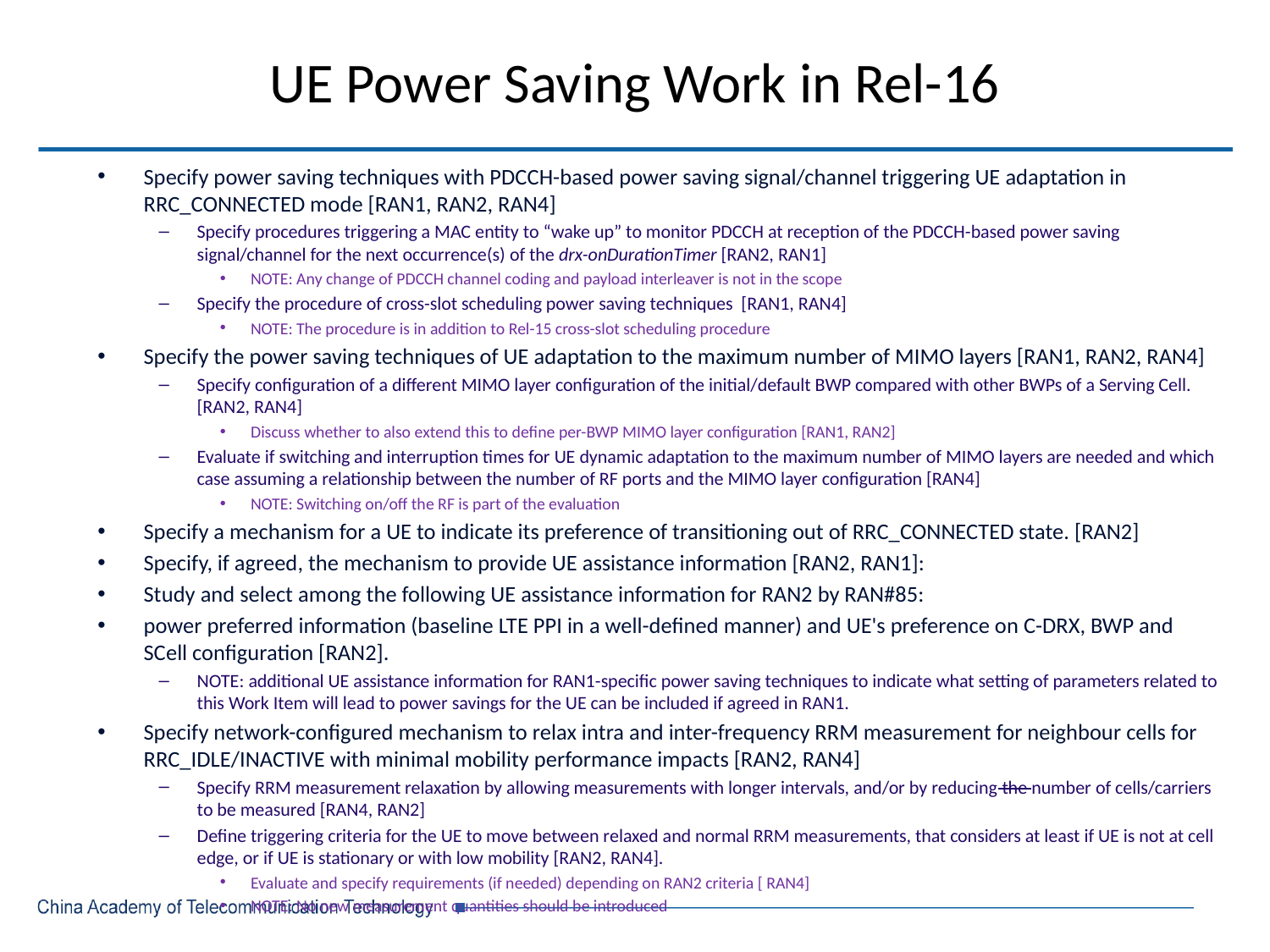

# UE Power Saving Work in Rel-16
Specify power saving techniques with PDCCH-based power saving signal/channel triggering UE adaptation in RRC_CONNECTED mode [RAN1, RAN2, RAN4]
Specify procedures triggering a MAC entity to “wake up” to monitor PDCCH at reception of the PDCCH-based power saving signal/channel for the next occurrence(s) of the drx-onDurationTimer [RAN2, RAN1]
NOTE: Any change of PDCCH channel coding and payload interleaver is not in the scope
Specify the procedure of cross-slot scheduling power saving techniques  [RAN1, RAN4]
NOTE: The procedure is in addition to Rel-15 cross-slot scheduling procedure
Specify the power saving techniques of UE adaptation to the maximum number of MIMO layers [RAN1, RAN2, RAN4]
Specify configuration of a different MIMO layer configuration of the initial/default BWP compared with other BWPs of a Serving Cell.  [RAN2, RAN4]
Discuss whether to also extend this to define per-BWP MIMO layer configuration [RAN1, RAN2]
Evaluate if switching and interruption times for UE dynamic adaptation to the maximum number of MIMO layers are needed and which case assuming a relationship between the number of RF ports and the MIMO layer configuration [RAN4]
NOTE: Switching on/off the RF is part of the evaluation
Specify a mechanism for a UE to indicate its preference of transitioning out of RRC_CONNECTED state. [RAN2]
Specify, if agreed, the mechanism to provide UE assistance information [RAN2, RAN1]:
Study and select among the following UE assistance information for RAN2 by RAN#85:
power preferred information (baseline LTE PPI in a well-defined manner) and UE's preference on C-DRX, BWP and SCell configuration [RAN2].
NOTE: additional UE assistance information for RAN1-specific power saving techniques to indicate what setting of parameters related to this Work Item will lead to power savings for the UE can be included if agreed in RAN1.
Specify network-configured mechanism to relax intra and inter-frequency RRM measurement for neighbour cells for RRC_IDLE/INACTIVE with minimal mobility performance impacts [RAN2, RAN4]
Specify RRM measurement relaxation by allowing measurements with longer intervals, and/or by reducing the number of cells/carriers to be measured [RAN4, RAN2]
Define triggering criteria for the UE to move between relaxed and normal RRM measurements, that considers at least if UE is not at cell edge, or if UE is stationary or with low mobility [RAN2, RAN4].
Evaluate and specify requirements (if needed) depending on RAN2 criteria [ RAN4]
NOTE: No new measurement quantities should be introduced